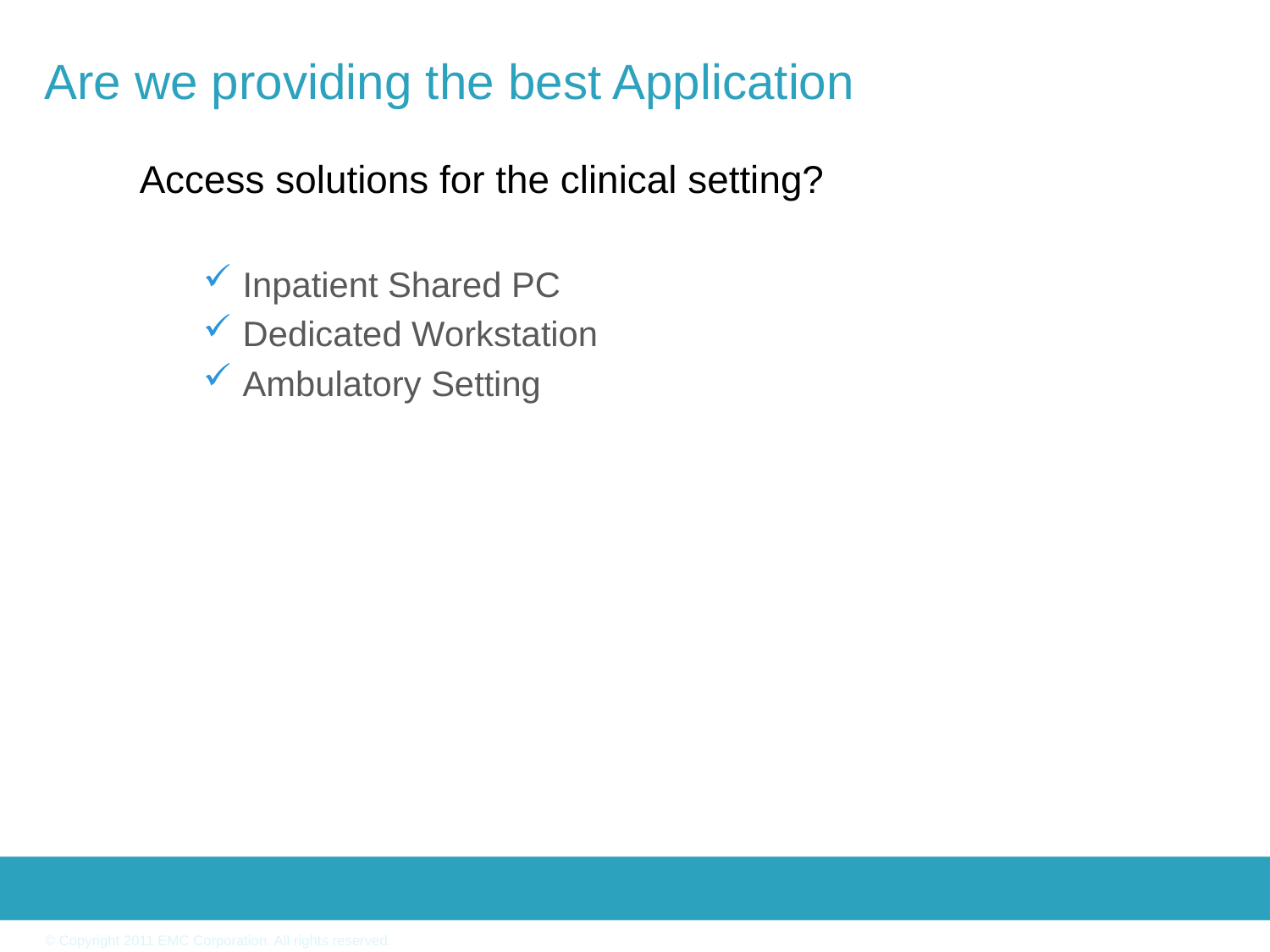

#
Are we providing the best Application
Access solutions for the clinical setting?

Inpatient Shared PC
Dedicated Workstation
Ambulatory Setting